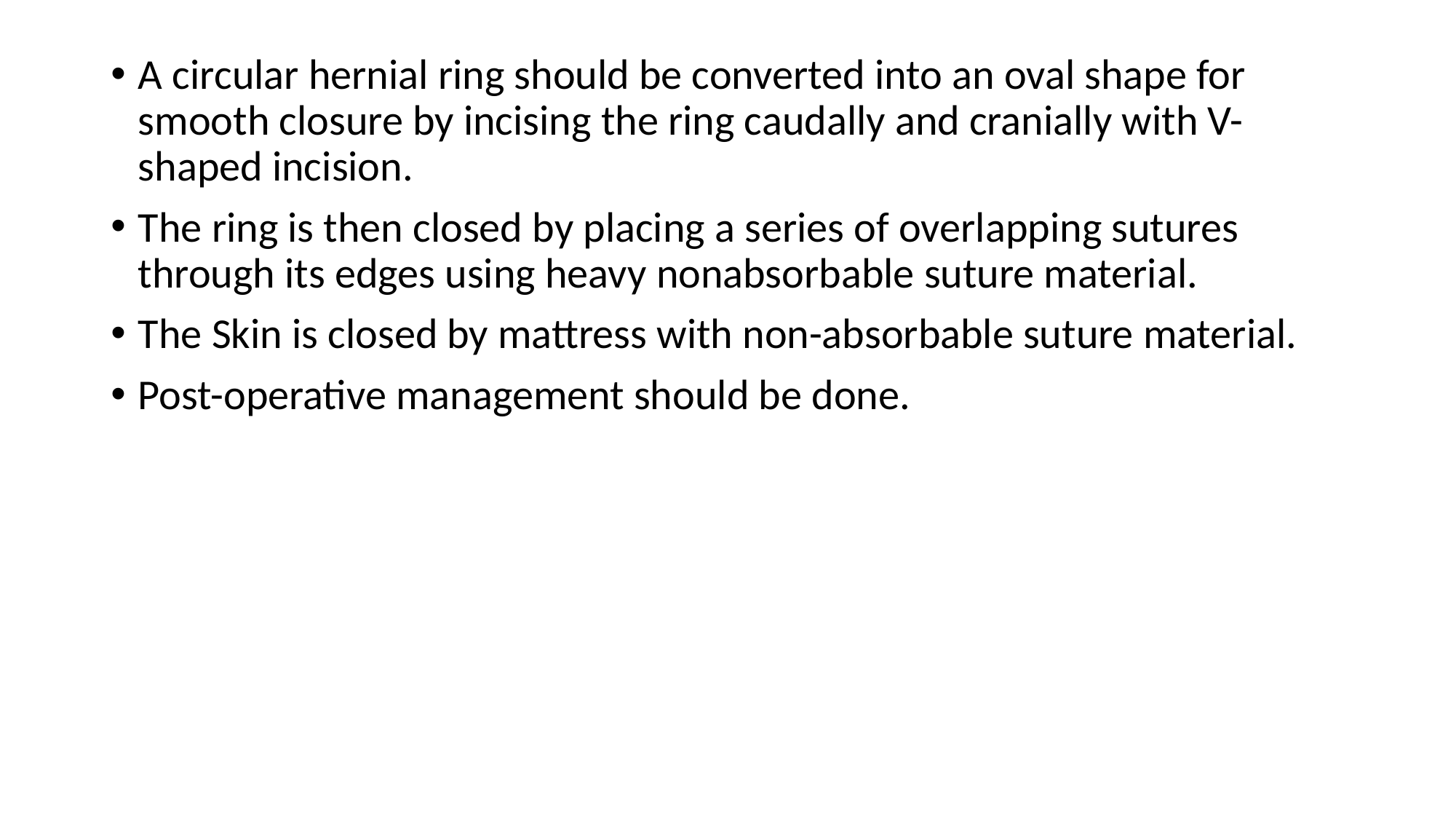

A circular hernial ring should be converted into an oval shape for smooth closure by incising the ring caudally and cranially with V-shaped incision.
The ring is then closed by placing a series of overlapping sutures through its edges using heavy nonabsorbable suture material.
The Skin is closed by mattress with non-absorbable suture material.
Post-operative management should be done.